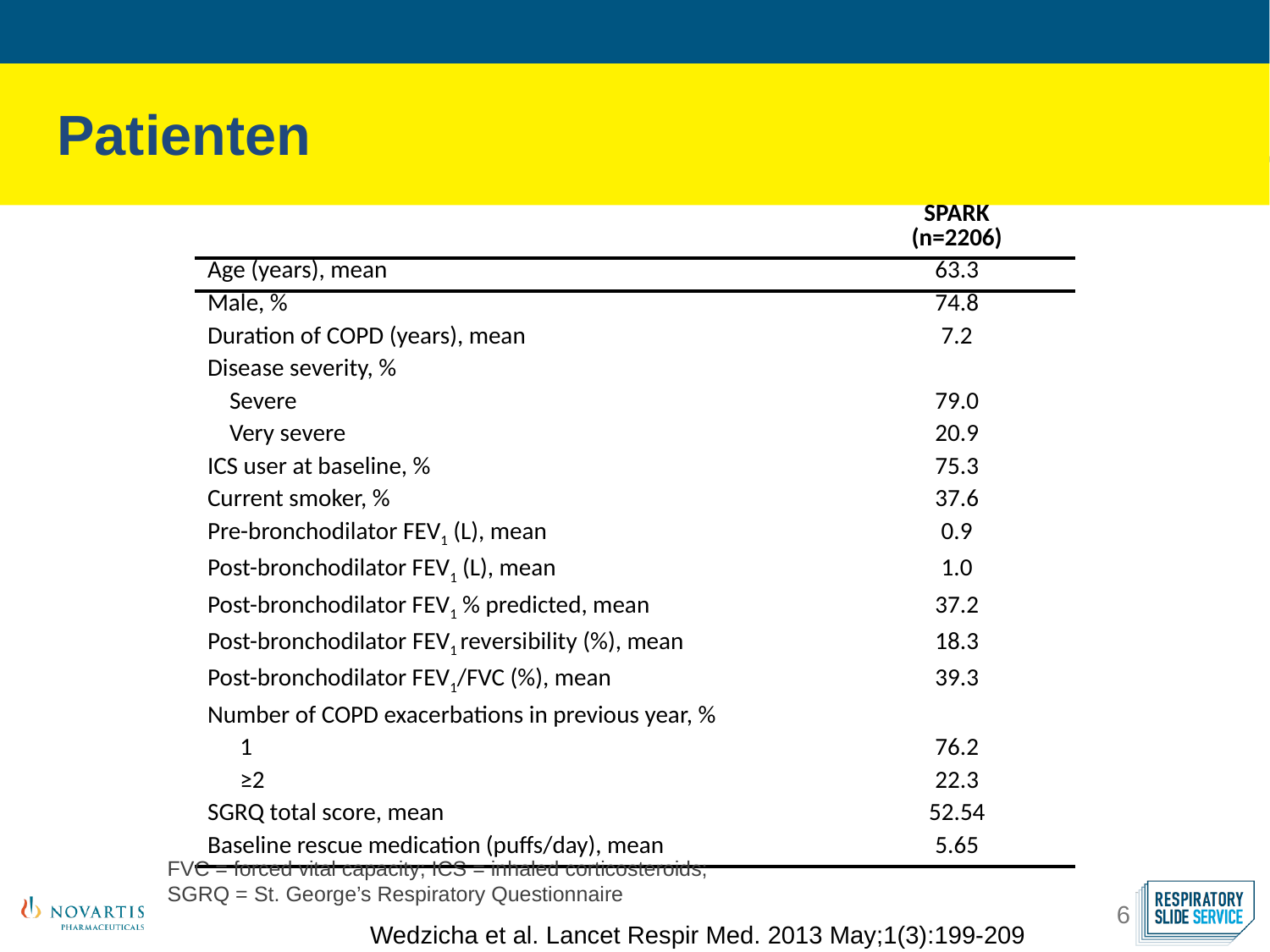

Patienten
|  | SPARK (n=2206) |
| --- | --- |
| Age (years), mean | 63.3 |
| Male, % | 74.8 |
| Duration of COPD (years), mean | 7.2 |
| Disease severity, % |  |
| Severe | 79.0 |
| Very severe | 20.9 |
| ICS user at baseline, % | 75.3 |
| Current smoker, % | 37.6 |
| Pre-bronchodilator FEV1 (L), mean | 0.9 |
| Post-bronchodilator FEV1 (L), mean | 1.0 |
| Post-bronchodilator FEV1 % predicted, mean | 37.2 |
| Post-bronchodilator FEV1 reversibility (%), mean | 18.3 |
| Post-bronchodilator FEV1/FVC (%), mean | 39.3 |
| Number of COPD exacerbations in previous year, % |  |
| 1 | 76.2 |
| ≥2 | 22.3 |
| SGRQ total score, mean | 52.54 |
| Baseline rescue medication (puffs/day), mean | 5.65 |
FVC = forced vital capacity; ICS = inhaled corticosteroids;
SGRQ = St. George’s Respiratory Questionnaire
Wedzicha et al. Lancet Respir Med. 2013 May;1(3):199-209